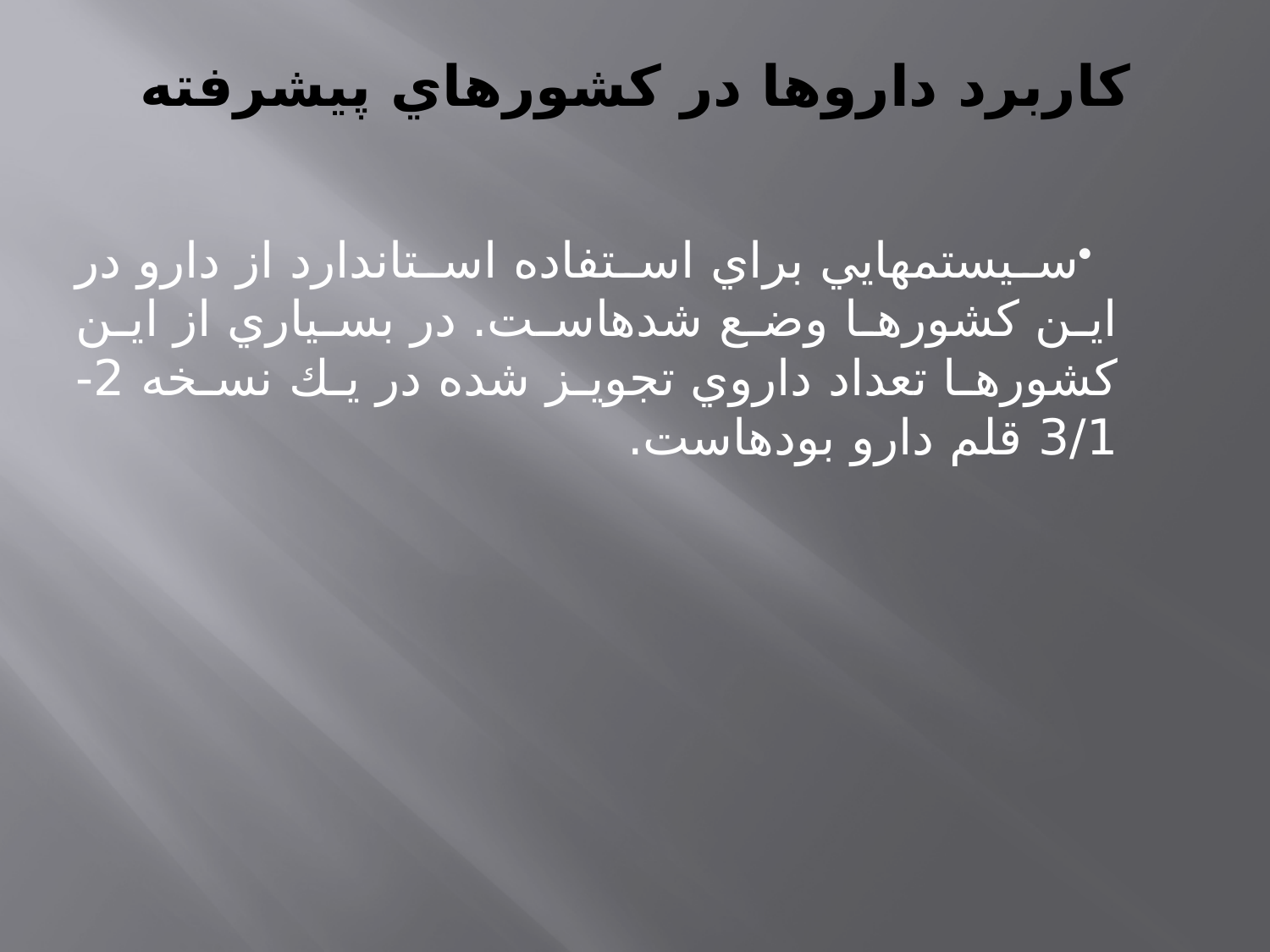

# كاربرد داروها در كشورهاي پيشرفته
سيستم­هايي براي استفاده استاندارد از دارو در اين كشورها وضع شده­است. در بسياري از اين كشورها تعداد داروي تجويز شده در يك نسخه 2-3/1 قلم دارو بوده­است.